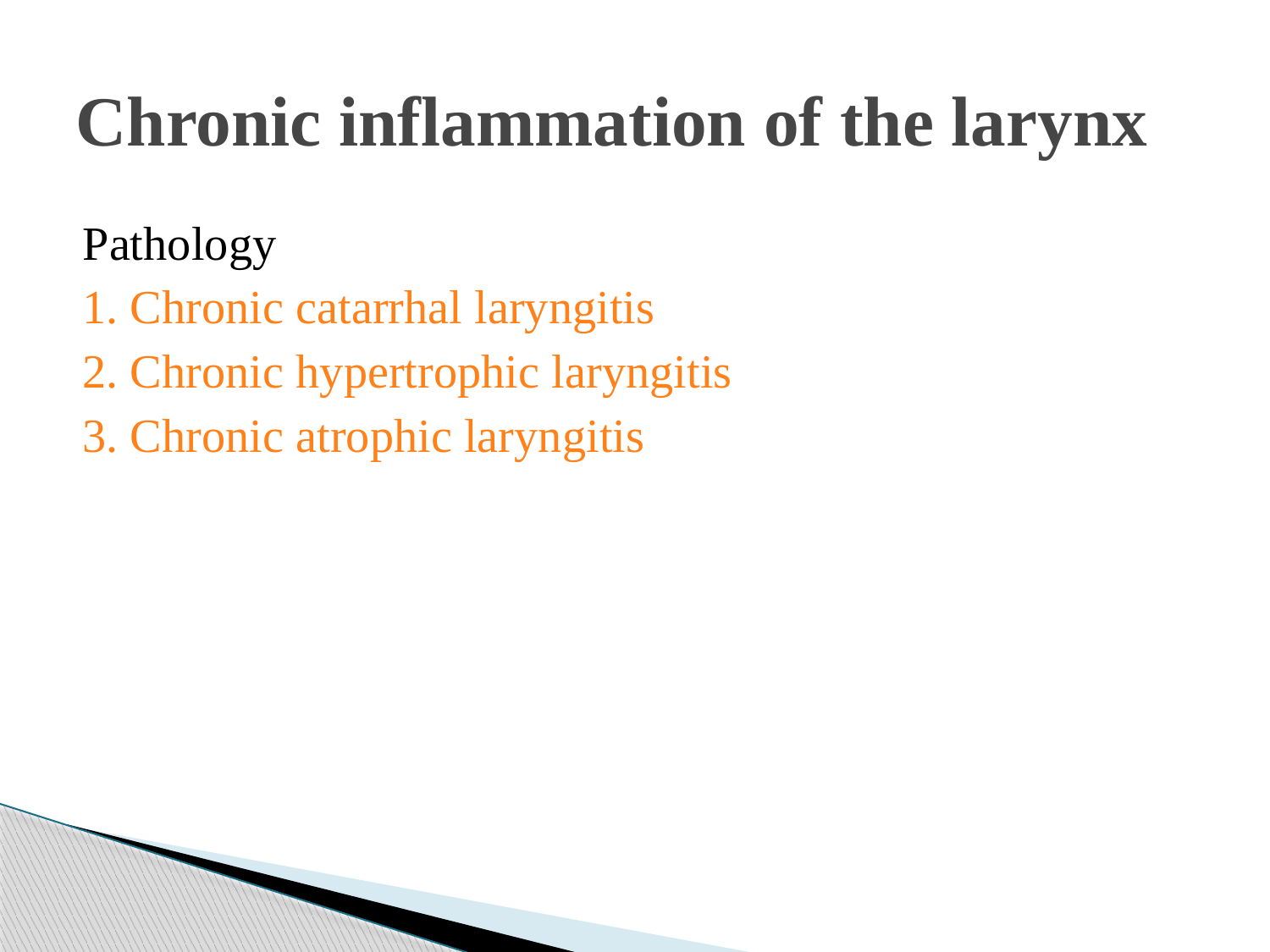

# Chronic inflammation of the larynx
Pathology
1. Chronic catarrhal laryngitis
2. Chronic hypertrophic laryngitis
3. Chronic atrophic laryngitis